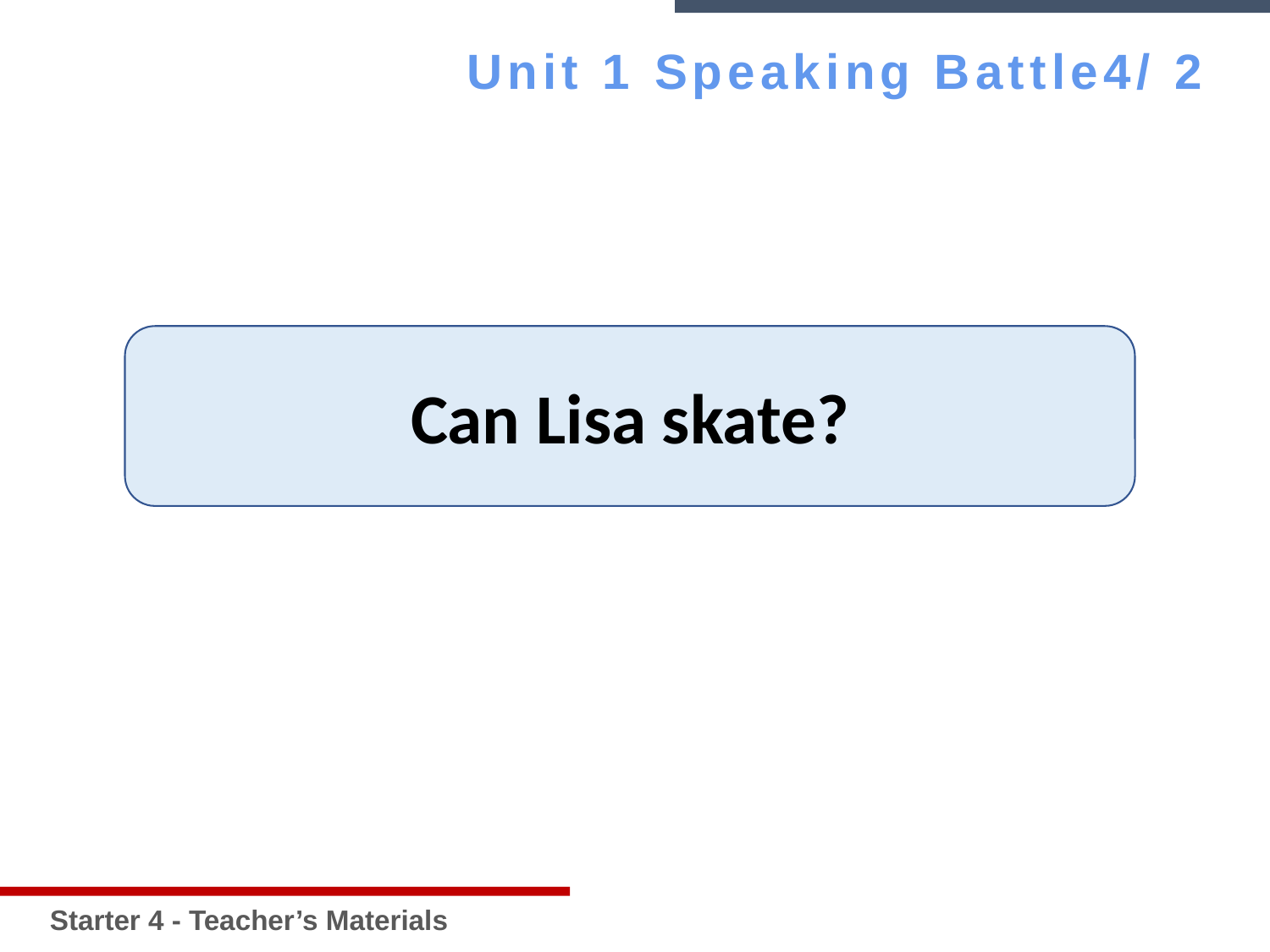

Unit 1 Speaking Battle4/ 2
Starter 4 - Teacher’s Materials
Can Lisa skate?